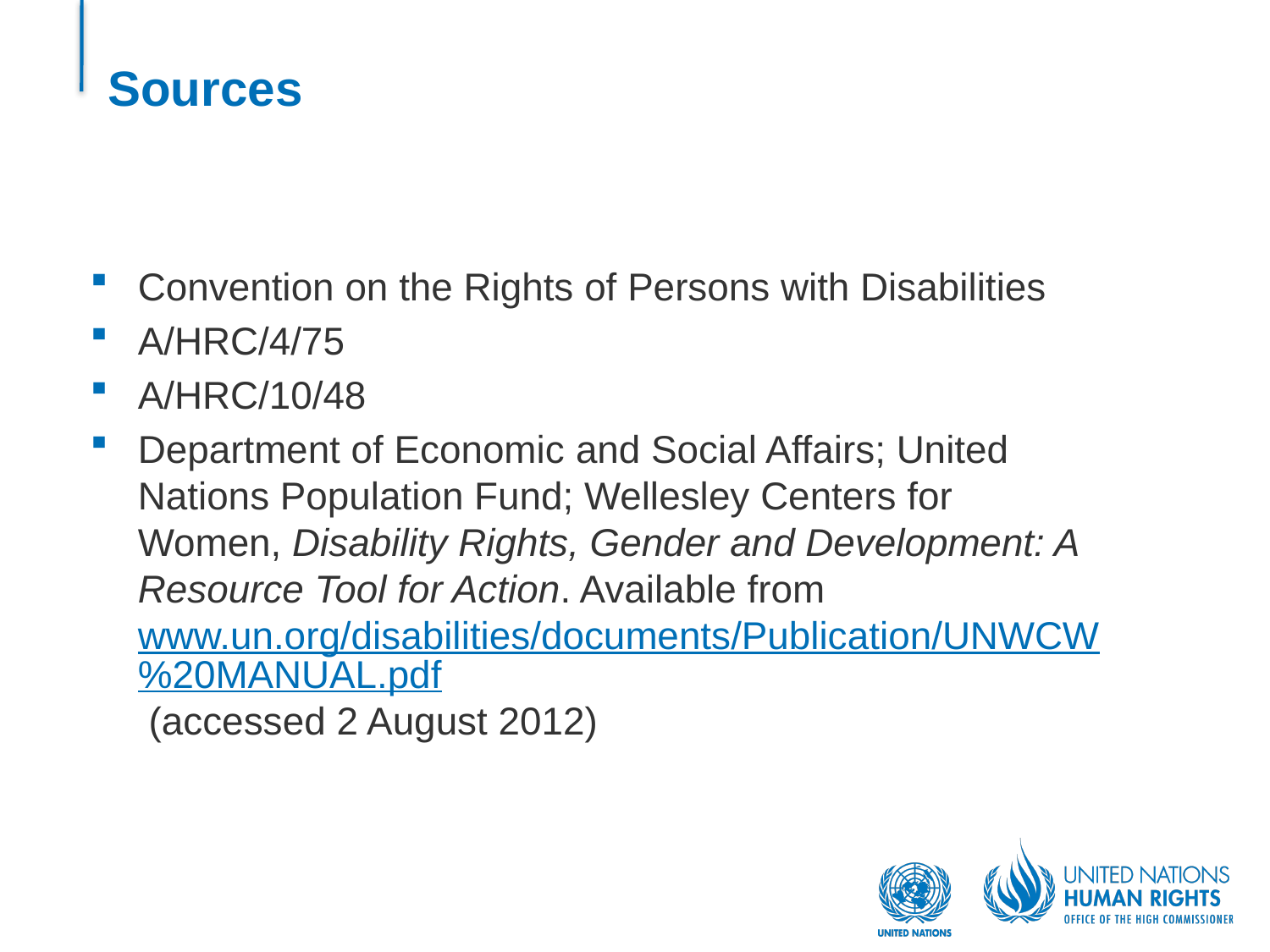

# Sources
Convention on the Rights of Persons with Disabilities
A/HRC/4/75
A/HRC/10/48
Department of Economic and Social Affairs; United Nations Population Fund; Wellesley Centers for Women, Disability Rights, Gender and Development: A Resource Tool for Action. Available from www.un.org/disabilities/documents/Publication/UNWCW%20MANUAL.pdf (accessed 2 August 2012)